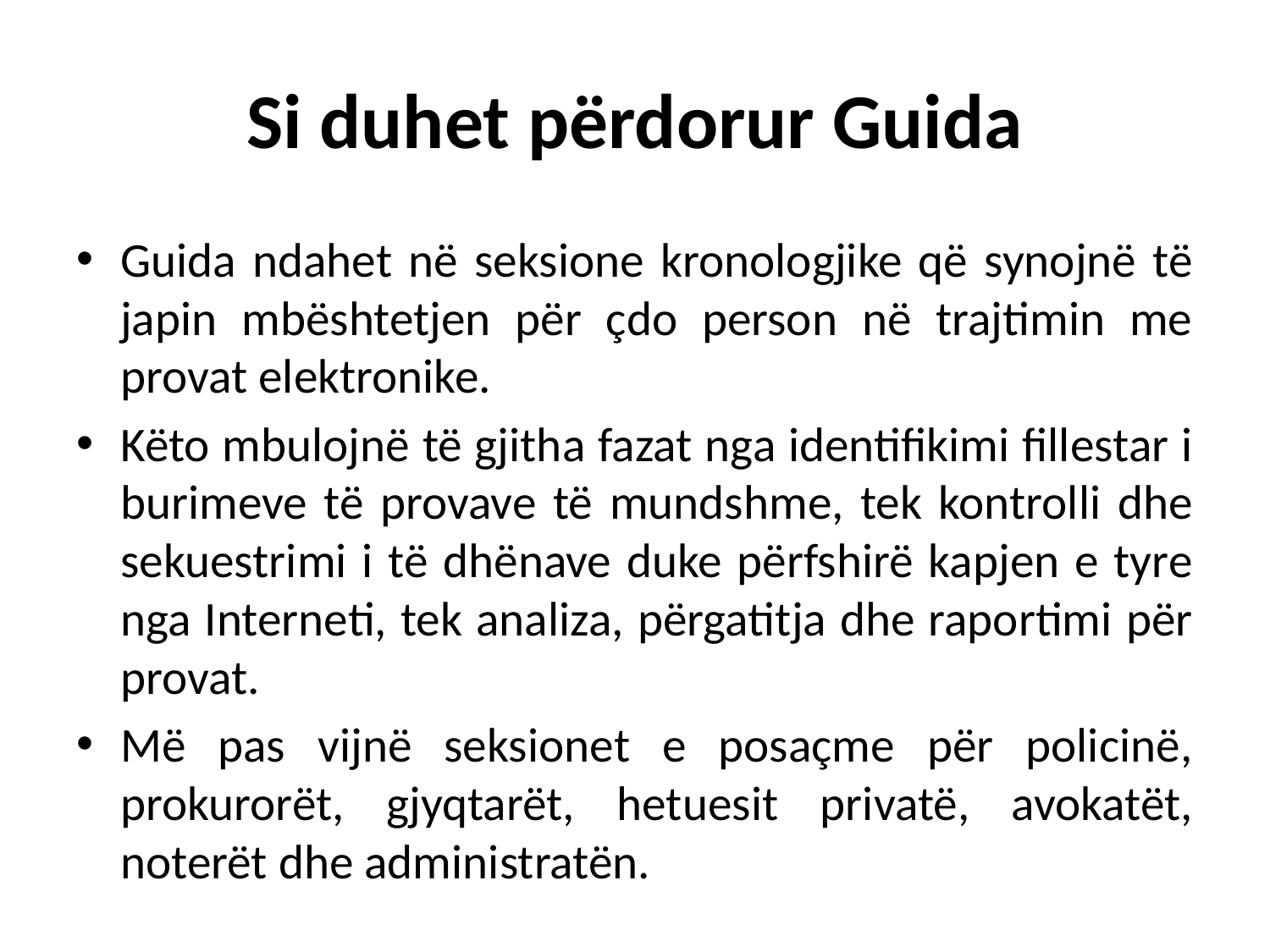

# Si duhet përdorur Guida
Guida ndahet në seksione kronologjike që synojnë të japin mbështetjen për çdo person në trajtimin me provat elektronike.
Këto mbulojnë të gjitha fazat nga identifikimi fillestar i burimeve të provave të mundshme, tek kontrolli dhe sekuestrimi i të dhënave duke përfshirë kapjen e tyre nga Interneti, tek analiza, përgatitja dhe raportimi për provat.
Më pas vijnë seksionet e posaçme për policinë, prokurorët, gjyqtarët, hetuesit privatë, avokatët, noterët dhe administratën.